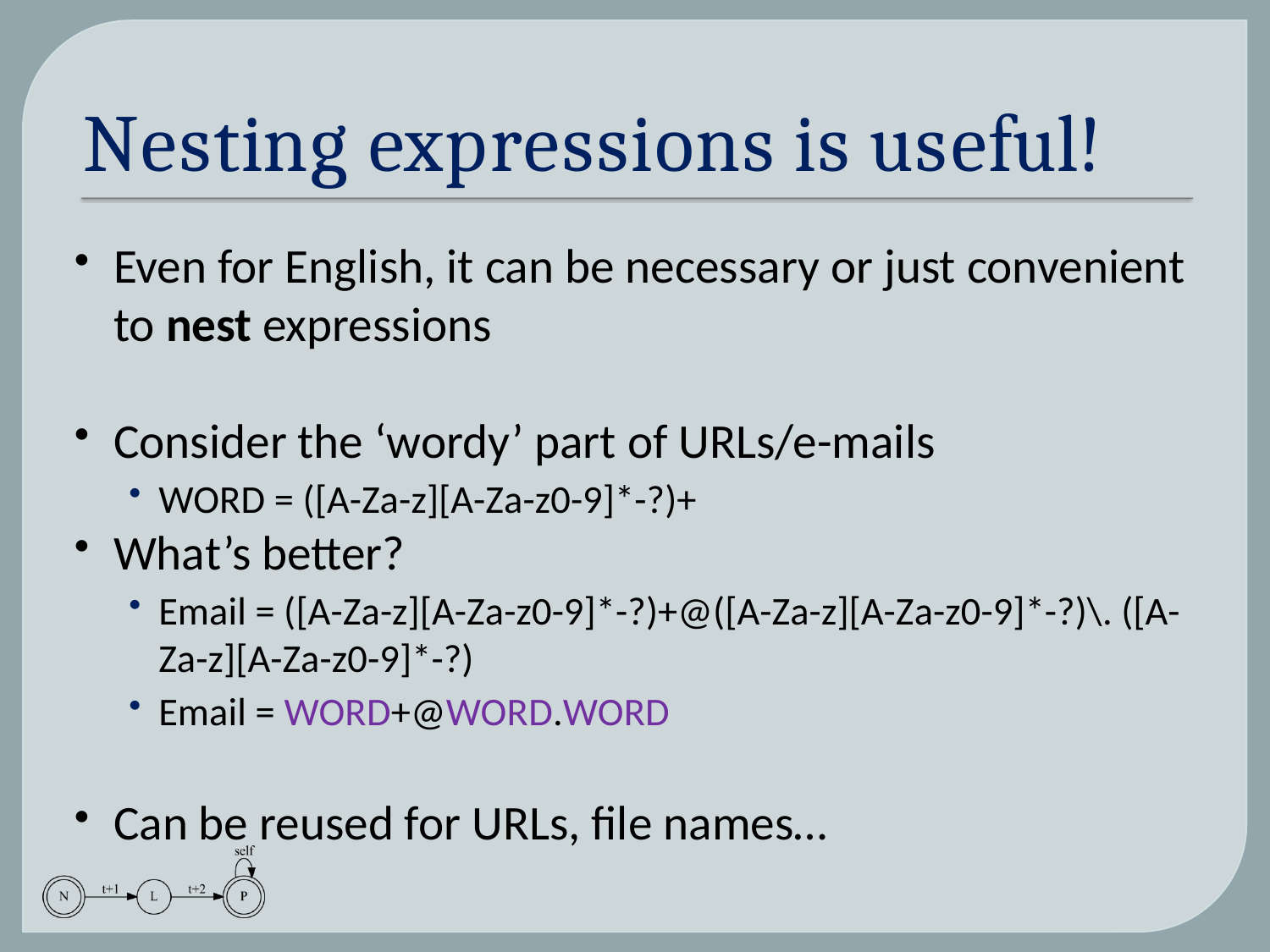

# Nesting expressions is useful!
Even for English, it can be necessary or just convenient to nest expressions

Consider the ‘wordy’ part of URLs/e-mails
WORD = ([A-Za-z][A-Za-z0-9]*-?)+
What’s better?
Email = ([A-Za-z][A-Za-z0-9]*-?)+@([A-Za-z][A-Za-z0-9]*-?)\. ([A-Za-z][A-Za-z0-9]*-?)
Email = WORD+@WORD.WORD

Can be reused for URLs, file names…